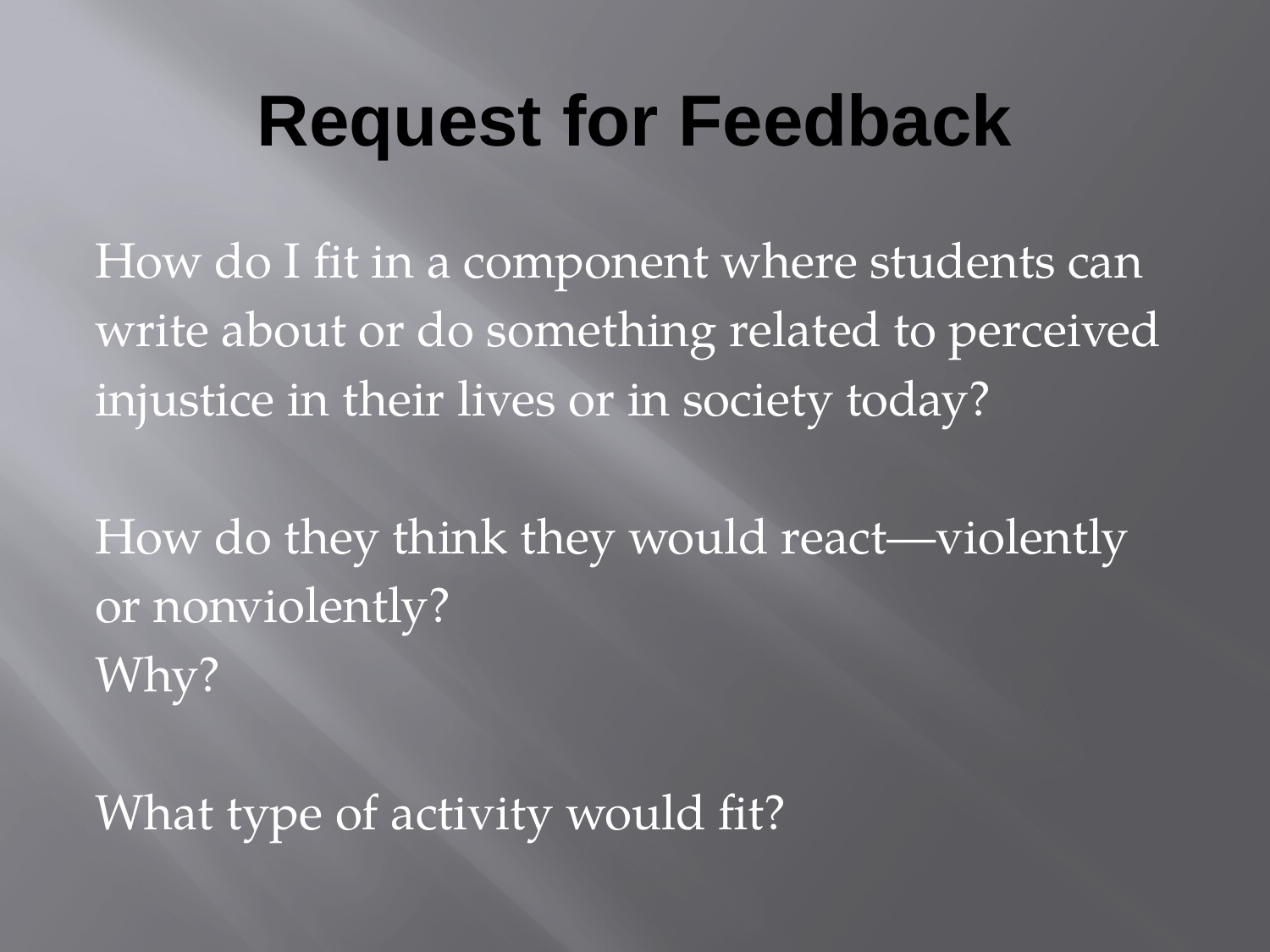

# Request for Feedback
How do I fit in a component where students can
write about or do something related to perceived
injustice in their lives or in society today?

How do they think they would react—violently
or nonviolently?
Why?

What type of activity would fit?